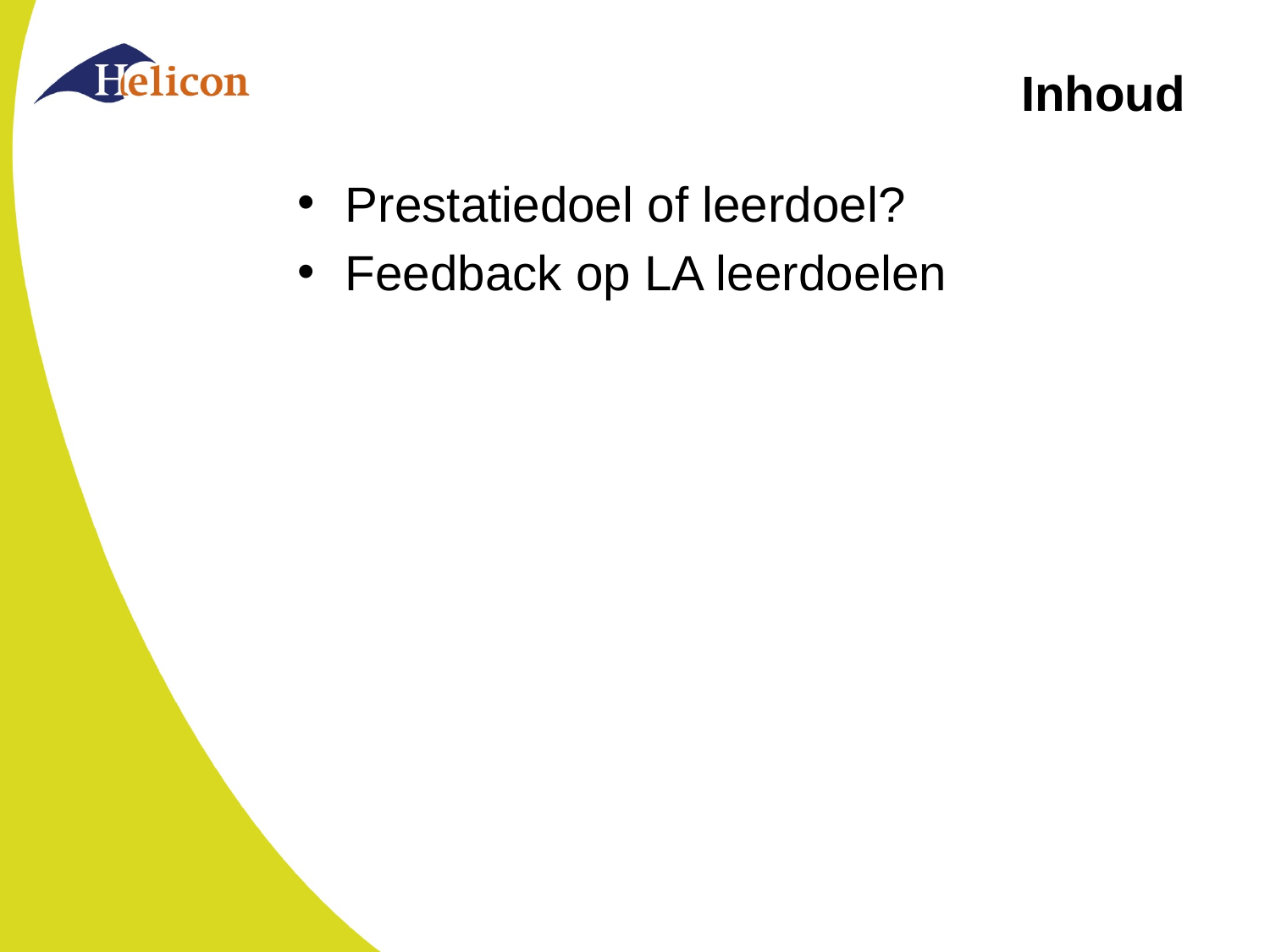

# Inhoud
Prestatiedoel of leerdoel?
Feedback op LA leerdoelen